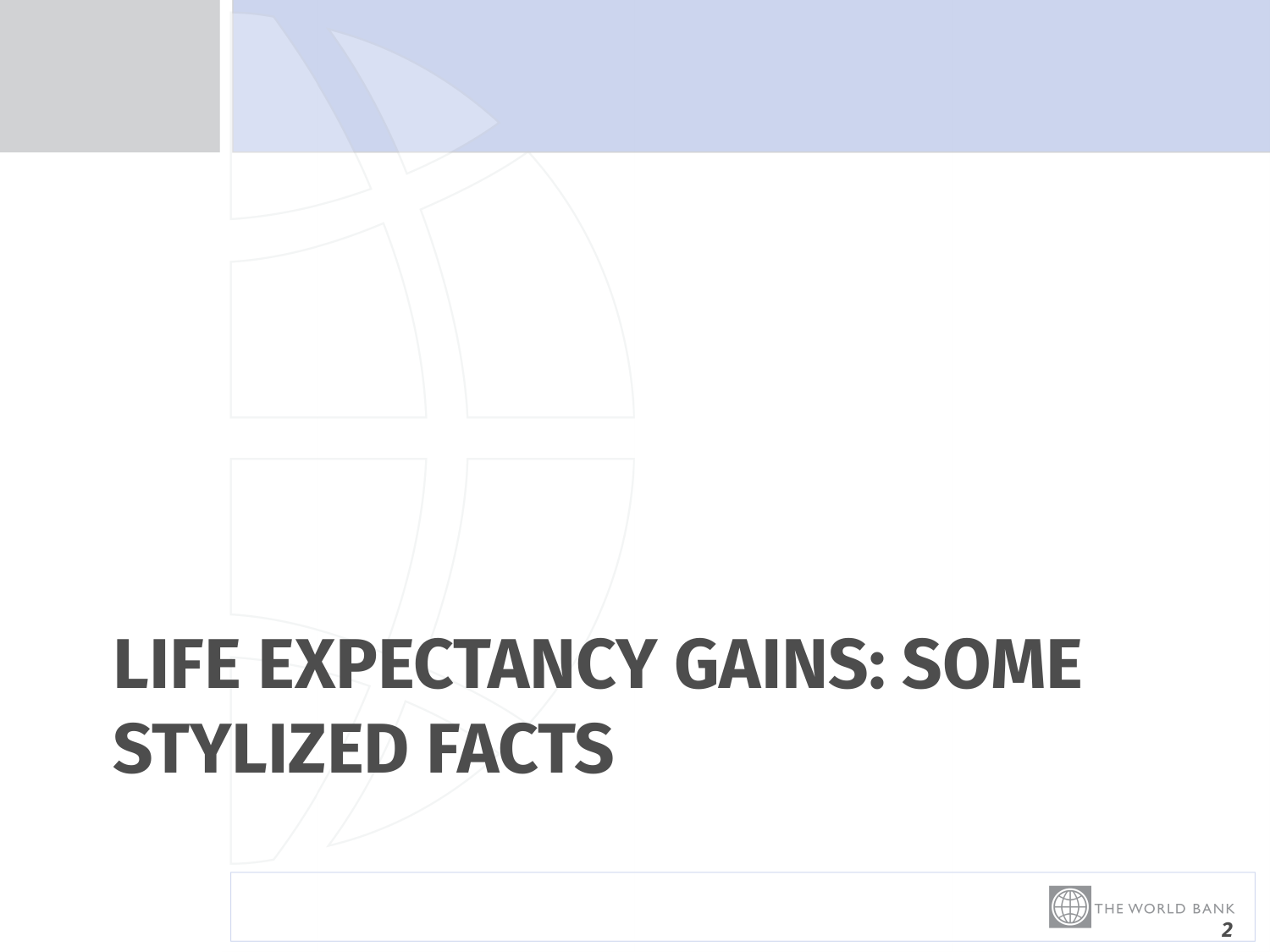

# LIFE EXPECTANCY GAINS: SOME STyLIZED FACTS